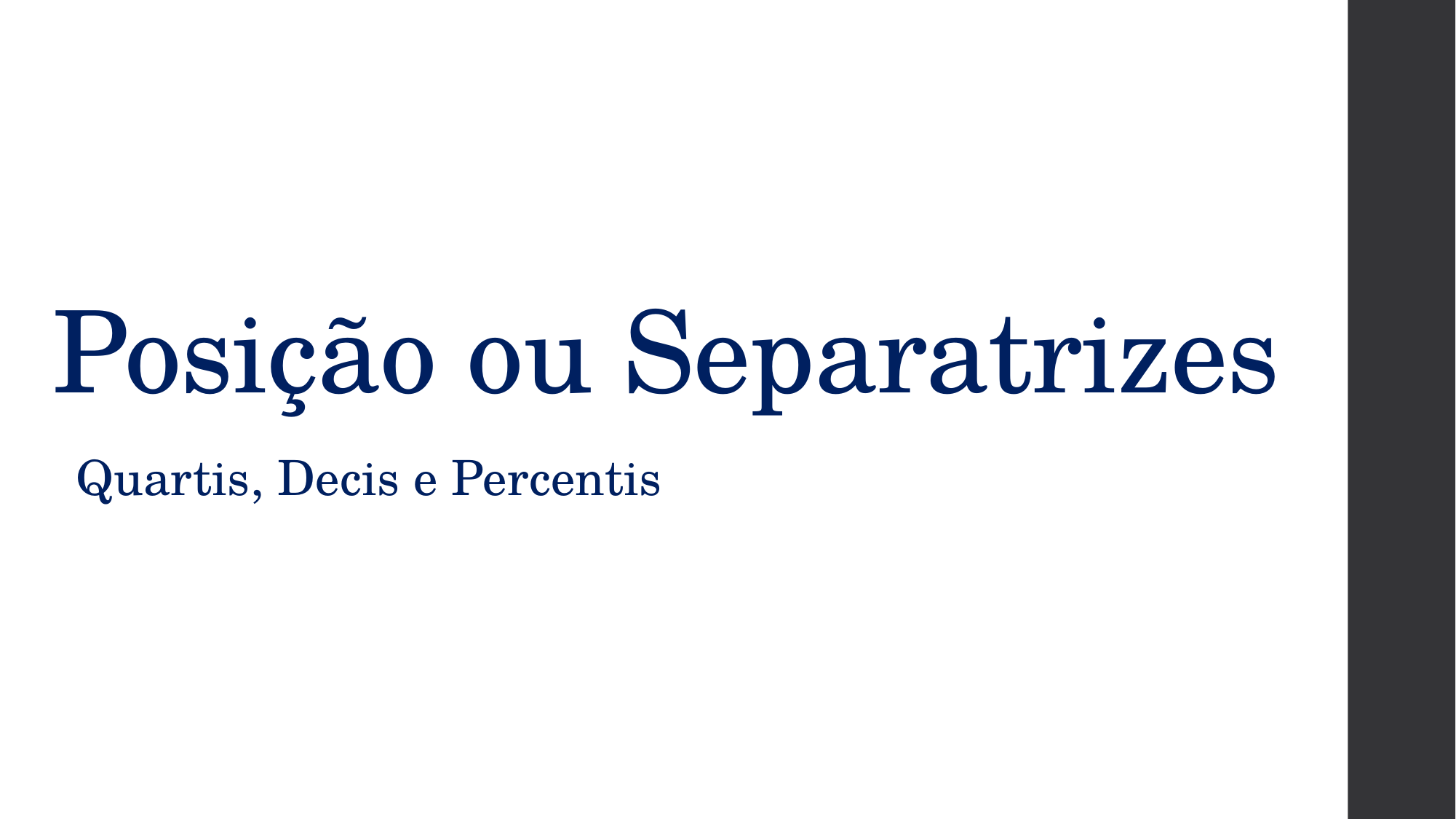

# Posição ou Separatrizes
Quartis, Decis e Percentis